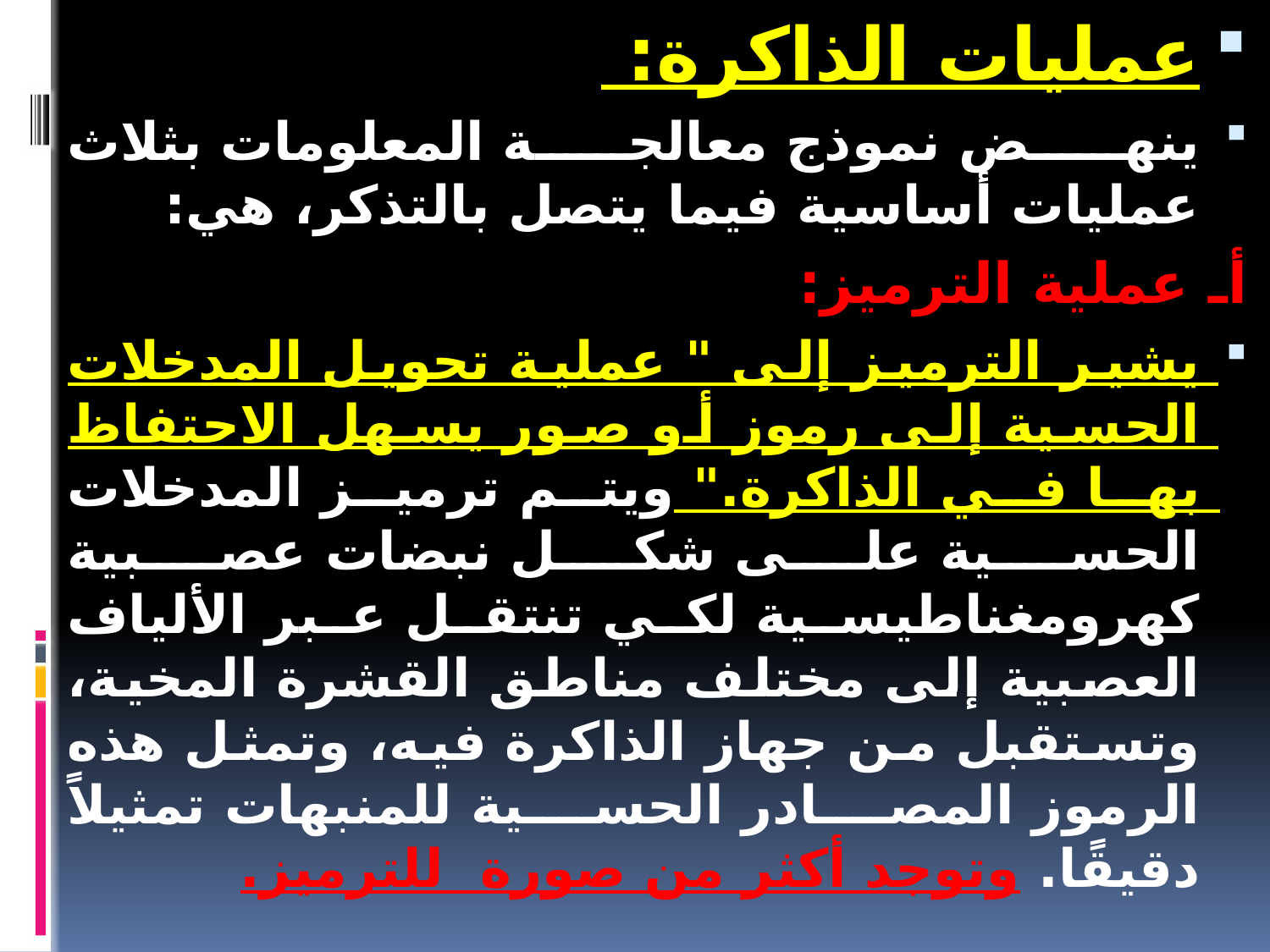

عمليات الذاكرة:
ينهض نموذج معالجة المعلومات بثلاث عمليات أساسية فيما يتصل بالتذكر، هي:
أـ عملية الترميز:
يشير الترميز إلى " عملية تحويل المدخلات الحسية إلى رموز أو صور يسهل الاحتفاظ بها في الذاكرة." ويتم ترميز المدخلات الحسية على شكل نبضات عصبية كهرومغناطيسية لكي تنتقل عبر الألياف العصبية إلى مختلف مناطق القشرة المخية، وتستقبل من جهاز الذاكرة فيه، وتمثل هذه الرموز المصادر الحسية للمنبهات تمثيلاً دقيقًا. وتوجد أكثر من صورة  للترميز.